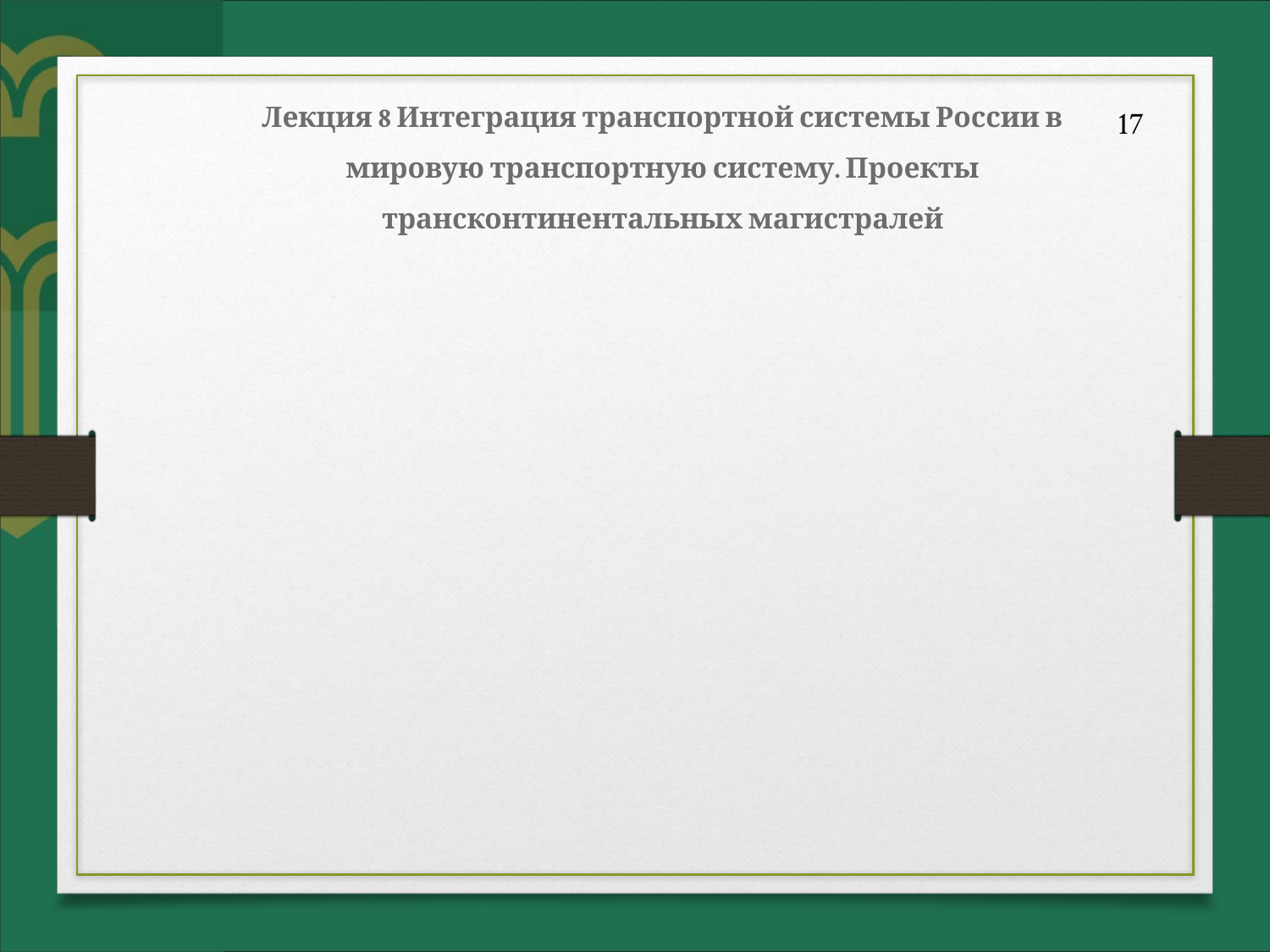

# Лекция 8 Интеграция транспортной системы России в мировую транспортную систему. Проекты трансконтинентальных магистралей
17